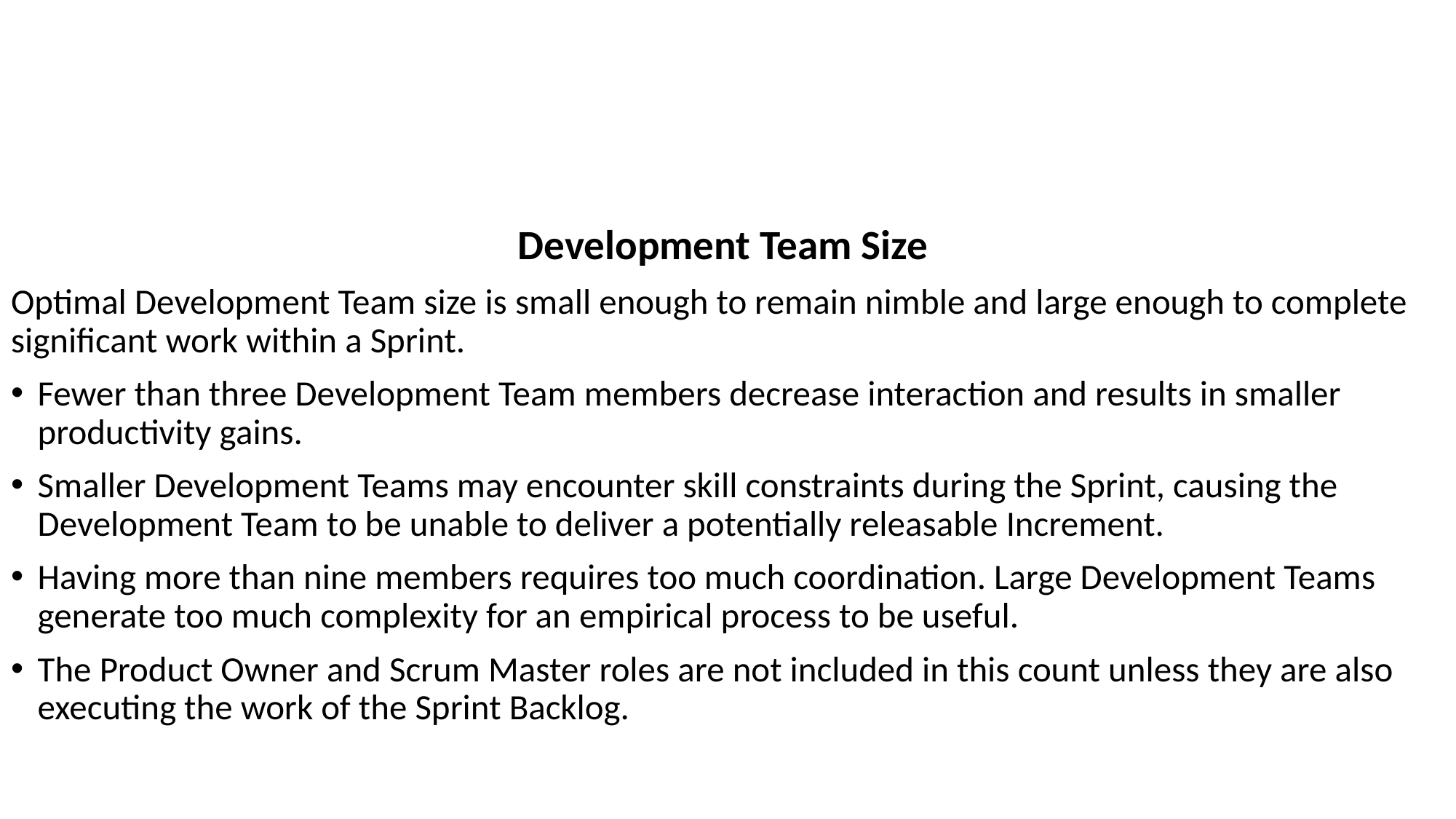

Development Team Size
Optimal Development Team size is small enough to remain nimble and large enough to complete significant work within a Sprint.
Fewer than three Development Team members decrease interaction and results in smaller productivity gains.
Smaller Development Teams may encounter skill constraints during the Sprint, causing the Development Team to be unable to deliver a potentially releasable Increment.
Having more than nine members requires too much coordination. Large Development Teams generate too much complexity for an empirical process to be useful.
The Product Owner and Scrum Master roles are not included in this count unless they are also executing the work of the Sprint Backlog.